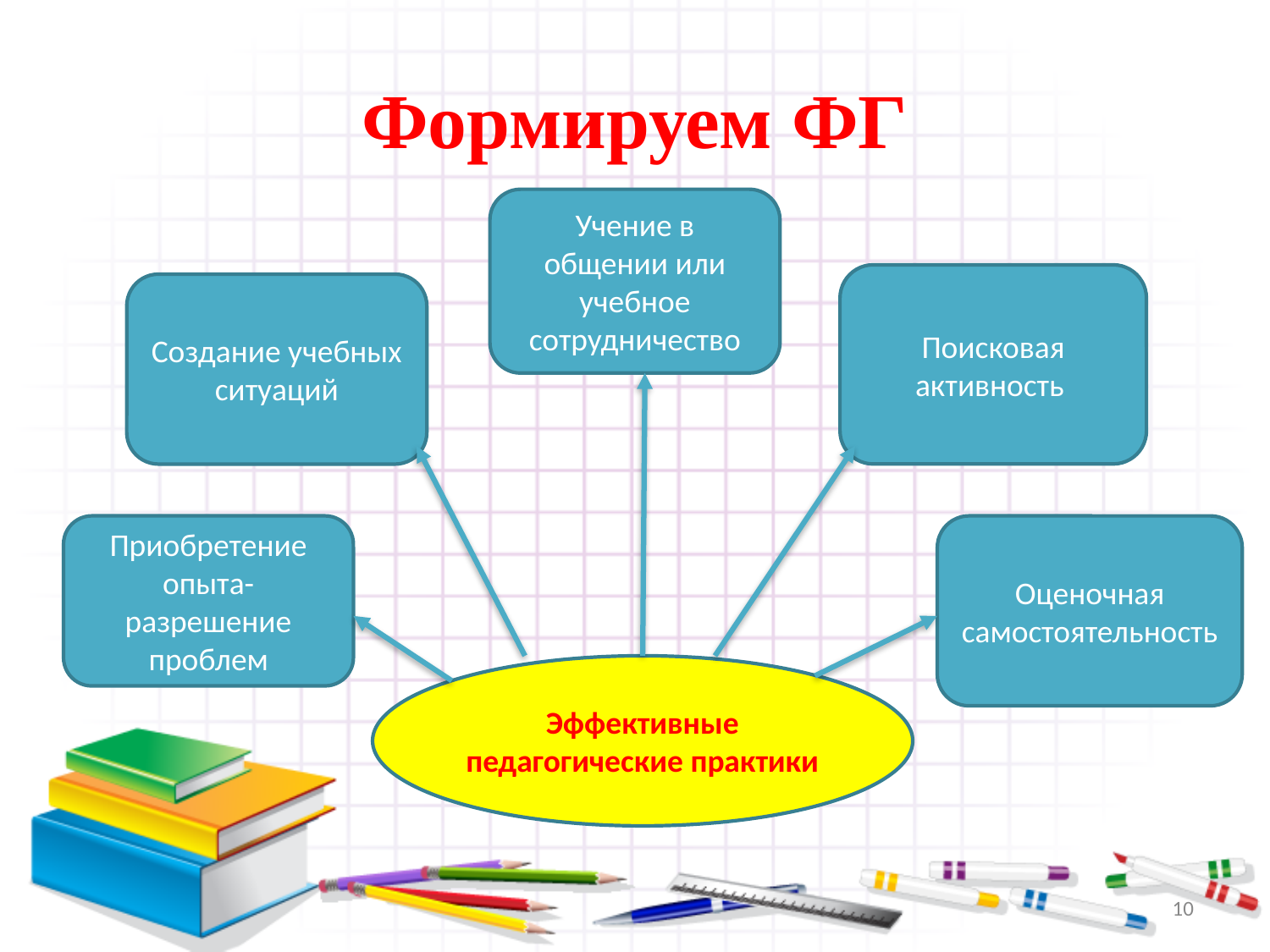

# Формируем ФГ
Учение в общении или учебное сотрудничество

Поисковая активность
Создание учебных ситуаций
Приобретение опыта-разрешение проблем
Оценочная самостоятельность
Эффективные педагогические практики
10